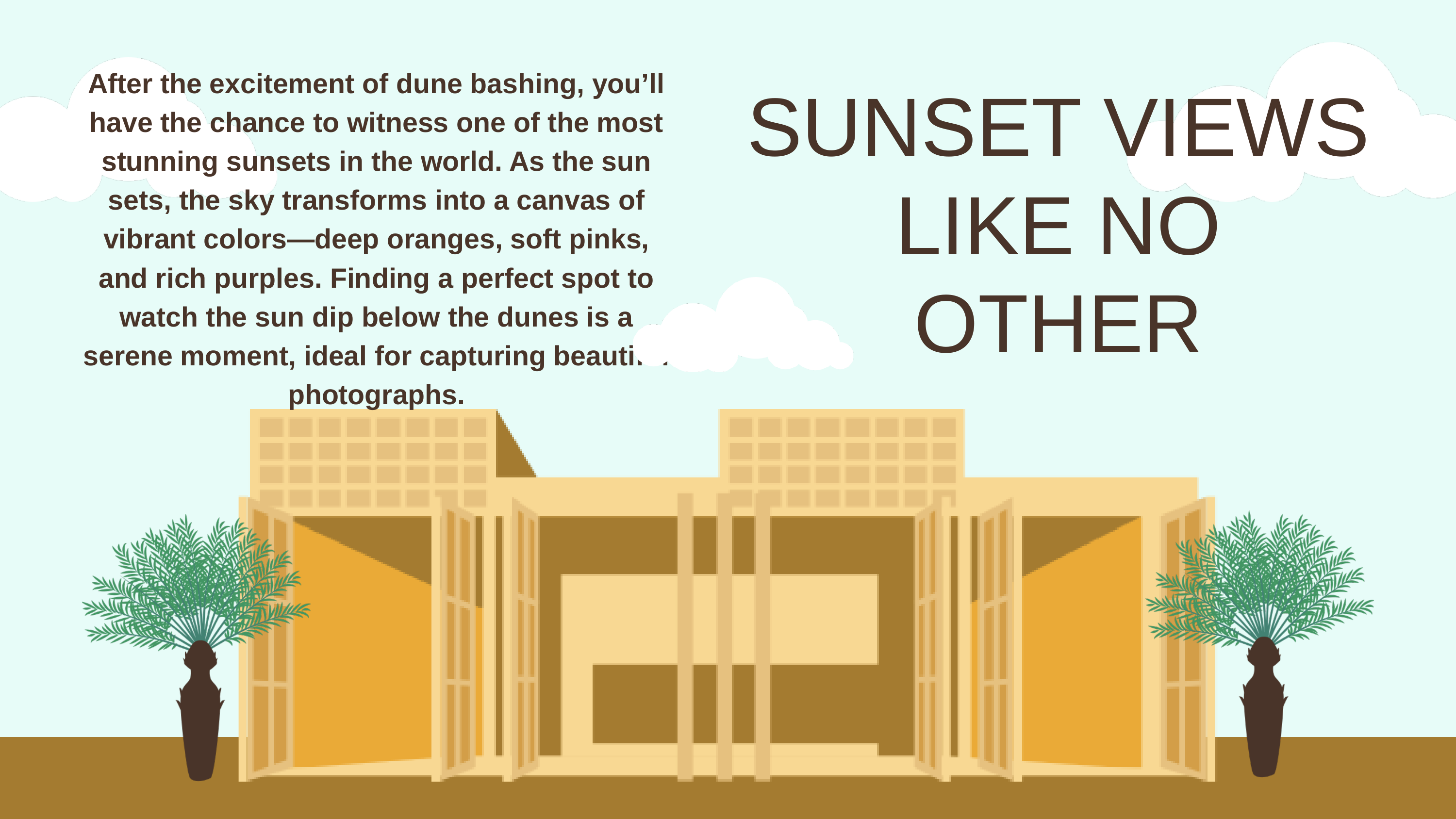

After the excitement of dune bashing, you’ll have the chance to witness one of the most stunning sunsets in the world. As the sun sets, the sky transforms into a canvas of vibrant colors—deep oranges, soft pinks, and rich purples. Finding a perfect spot to watch the sun dip below the dunes is a serene moment, ideal for capturing beautiful photographs.

SUNSET VIEWS LIKE NO OTHER